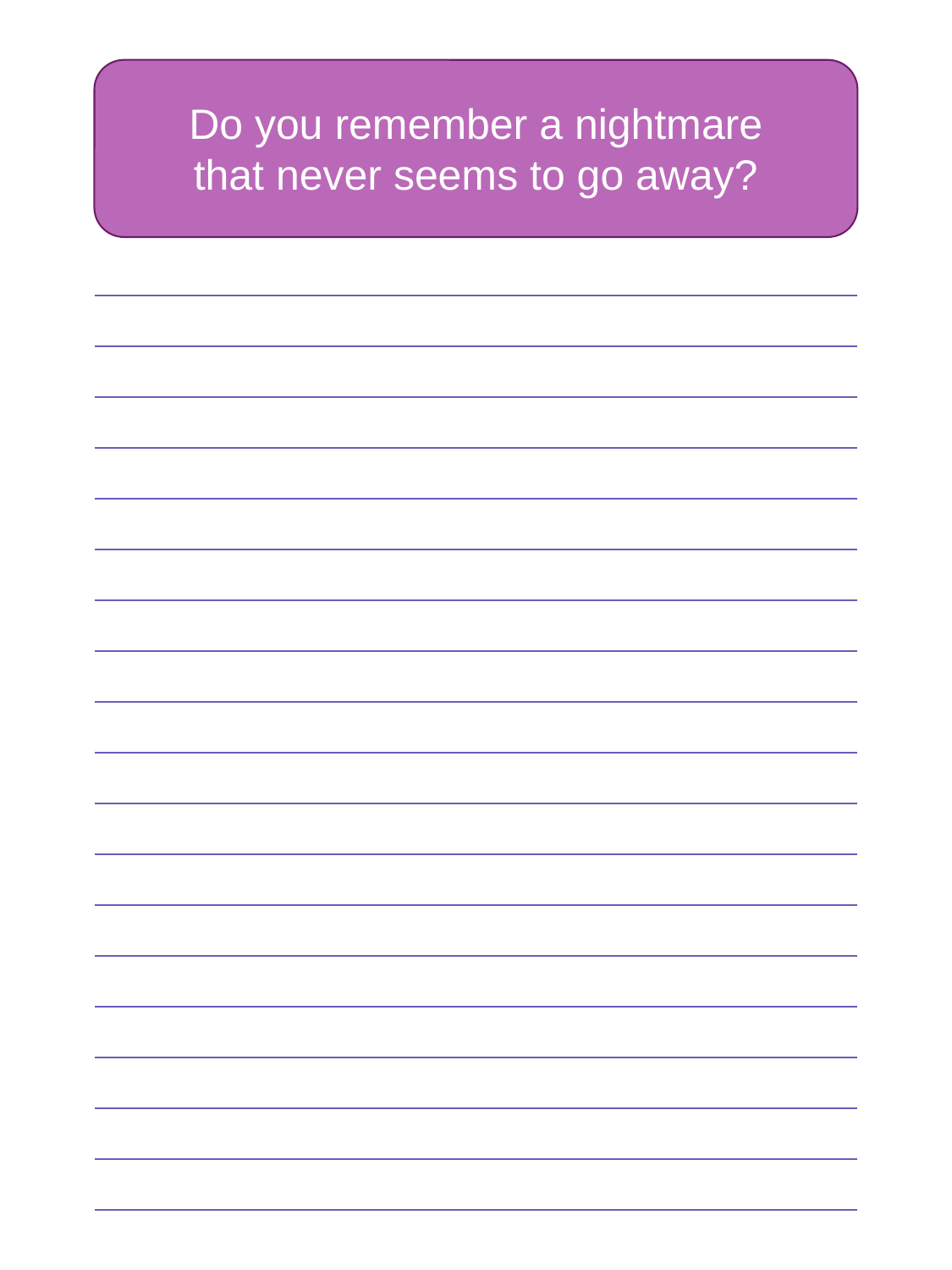

Do you remember a nightmare that never seems to go away?
|  |
| --- |
|  |
|  |
|  |
|  |
|  |
|  |
|  |
|  |
|  |
|  |
|  |
|  |
|  |
|  |
|  |
|  |
|  |